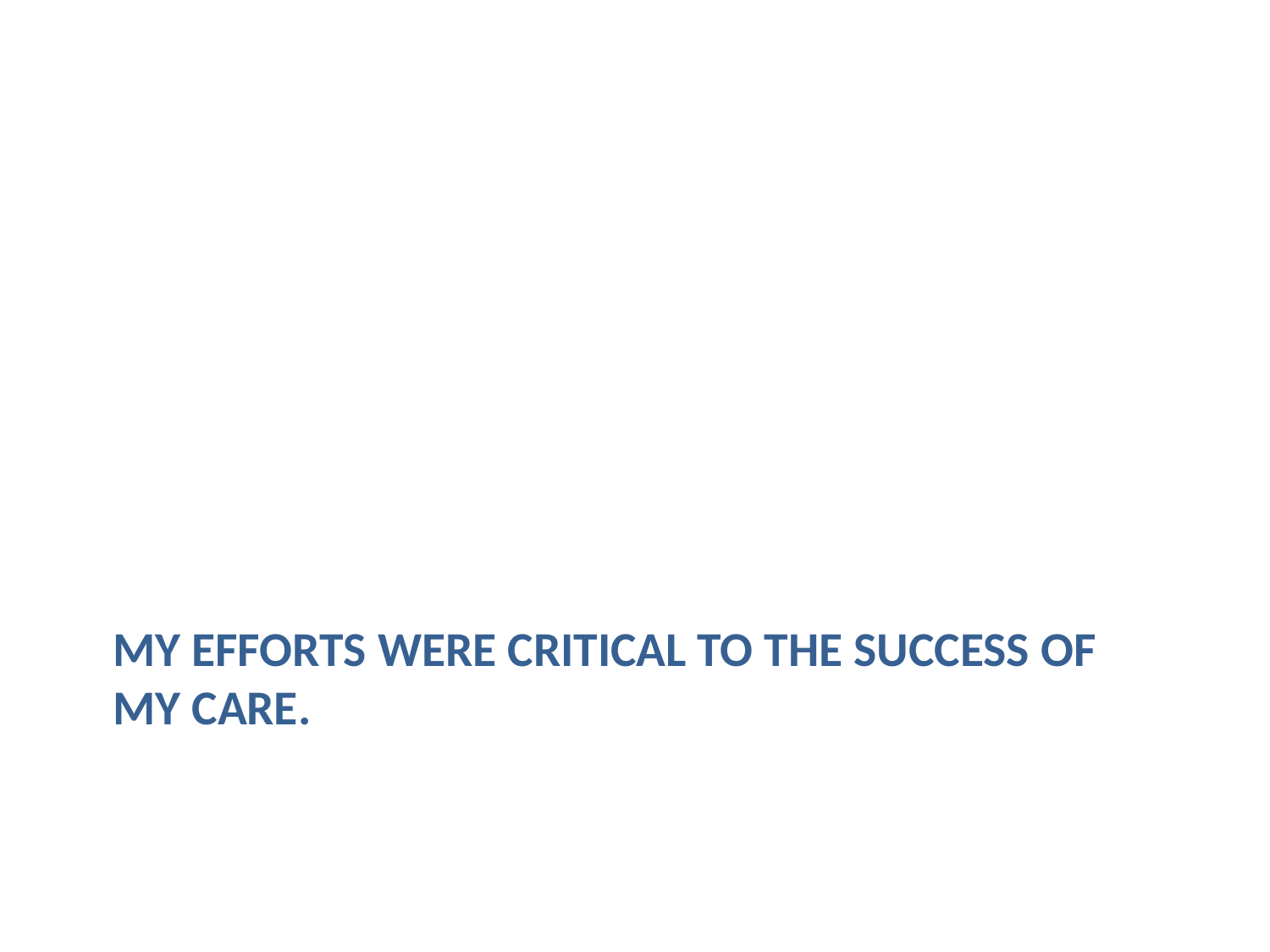

# My efforts were critical to the success of my care.